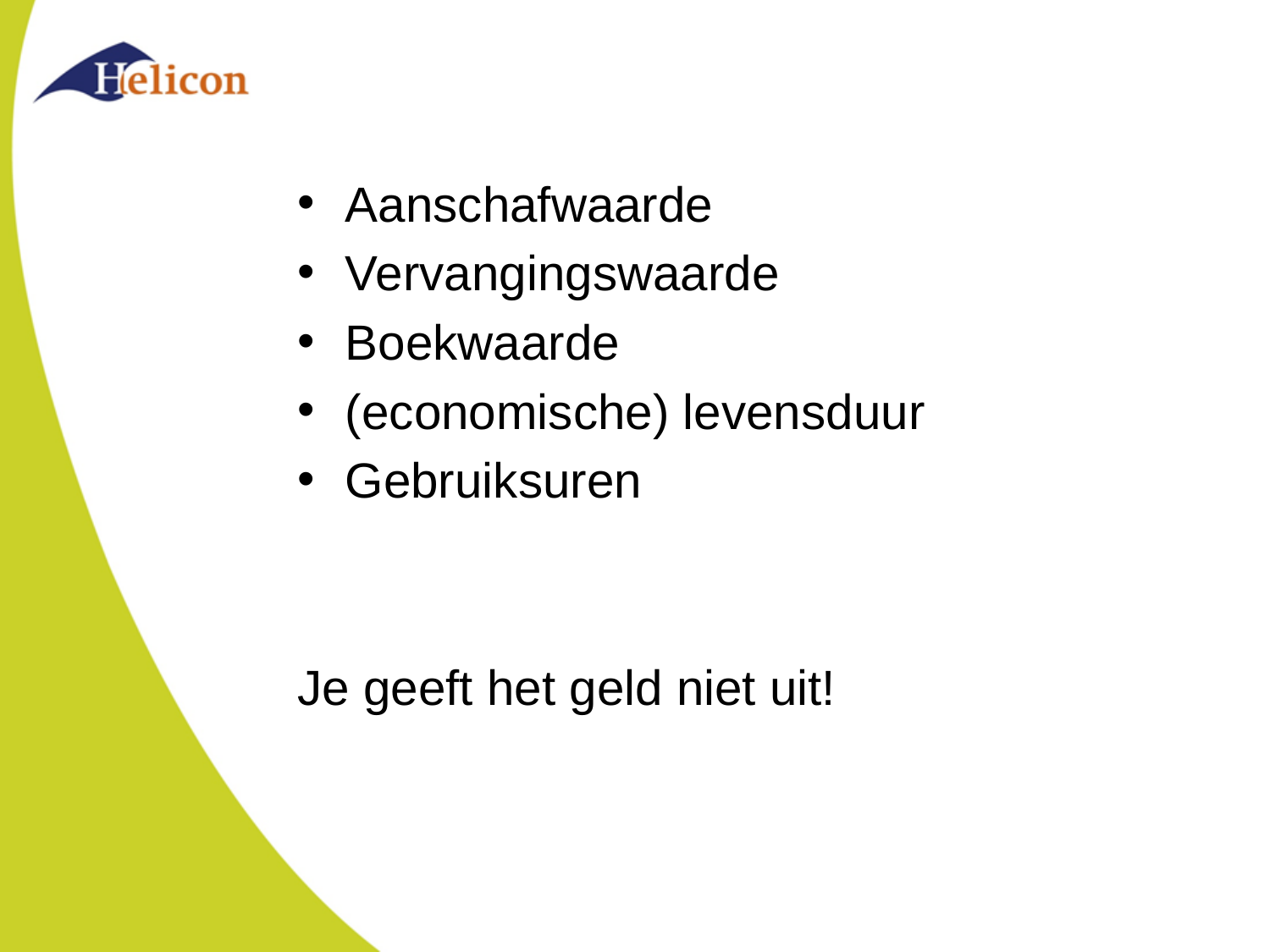

#
Aanschafwaarde
Vervangingswaarde
Boekwaarde
(economische) levensduur
Gebruiksuren

Je geeft het geld niet uit!